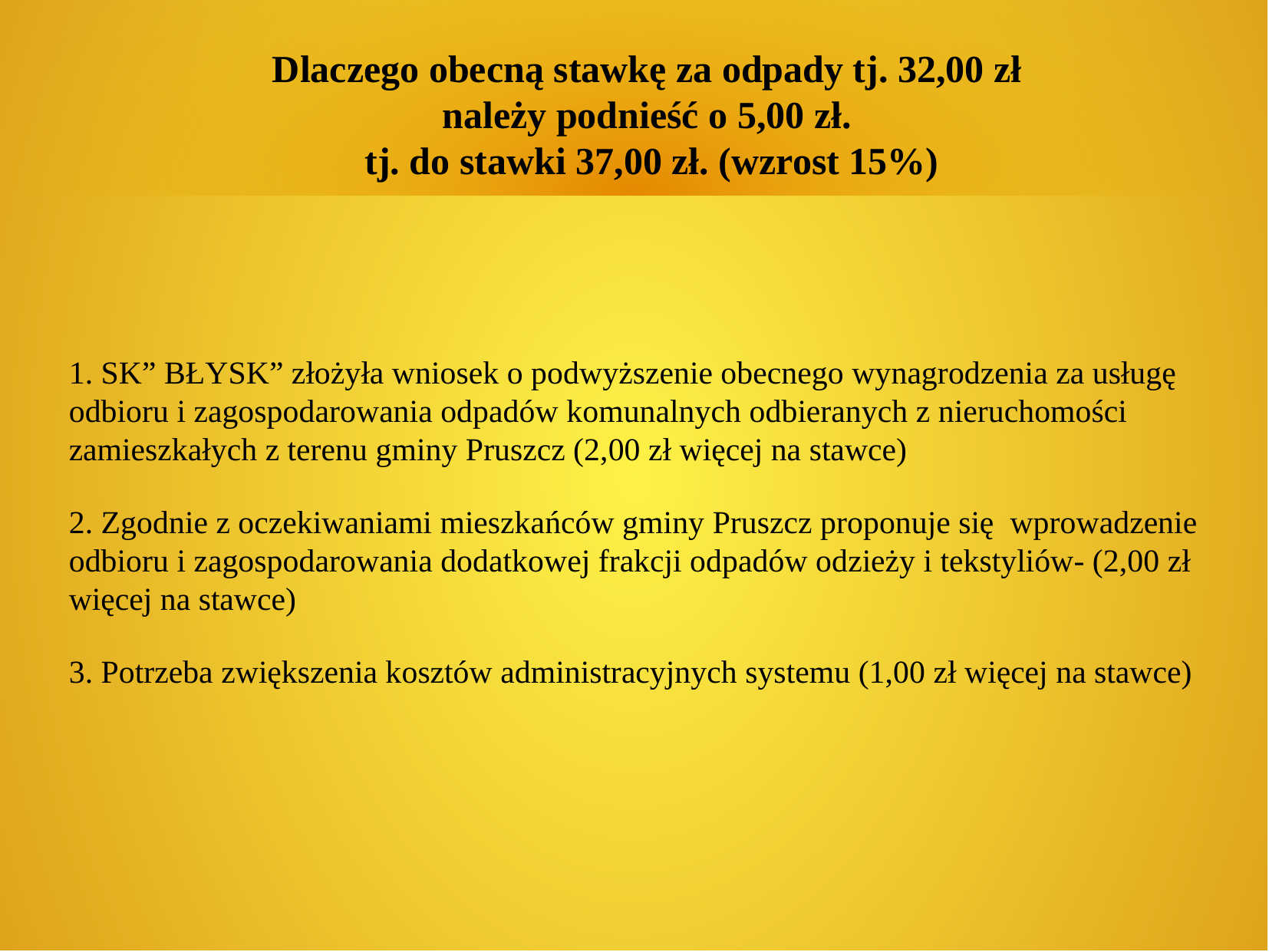

Dlaczego obecną stawkę za odpady tj. 32,00 zł
należy podnieść o 5,00 zł.
tj. do stawki 37,00 zł. (wzrost 15%)

1. SK” BŁYSK” złożyła wniosek o podwyższenie obecnego wynagrodzenia za usługę odbioru i zagospodarowania odpadów komunalnych odbieranych z nieruchomości zamieszkałych z terenu gminy Pruszcz (2,00 zł więcej na stawce)

2. Zgodnie z oczekiwaniami mieszkańców gminy Pruszcz proponuje się  wprowadzenie odbioru i zagospodarowania dodatkowej frakcji odpadów odzieży i tekstyliów- (2,00 zł więcej na stawce)

3. Potrzeba zwiększenia kosztów administracyjnych systemu (1,00 zł więcej na stawce)